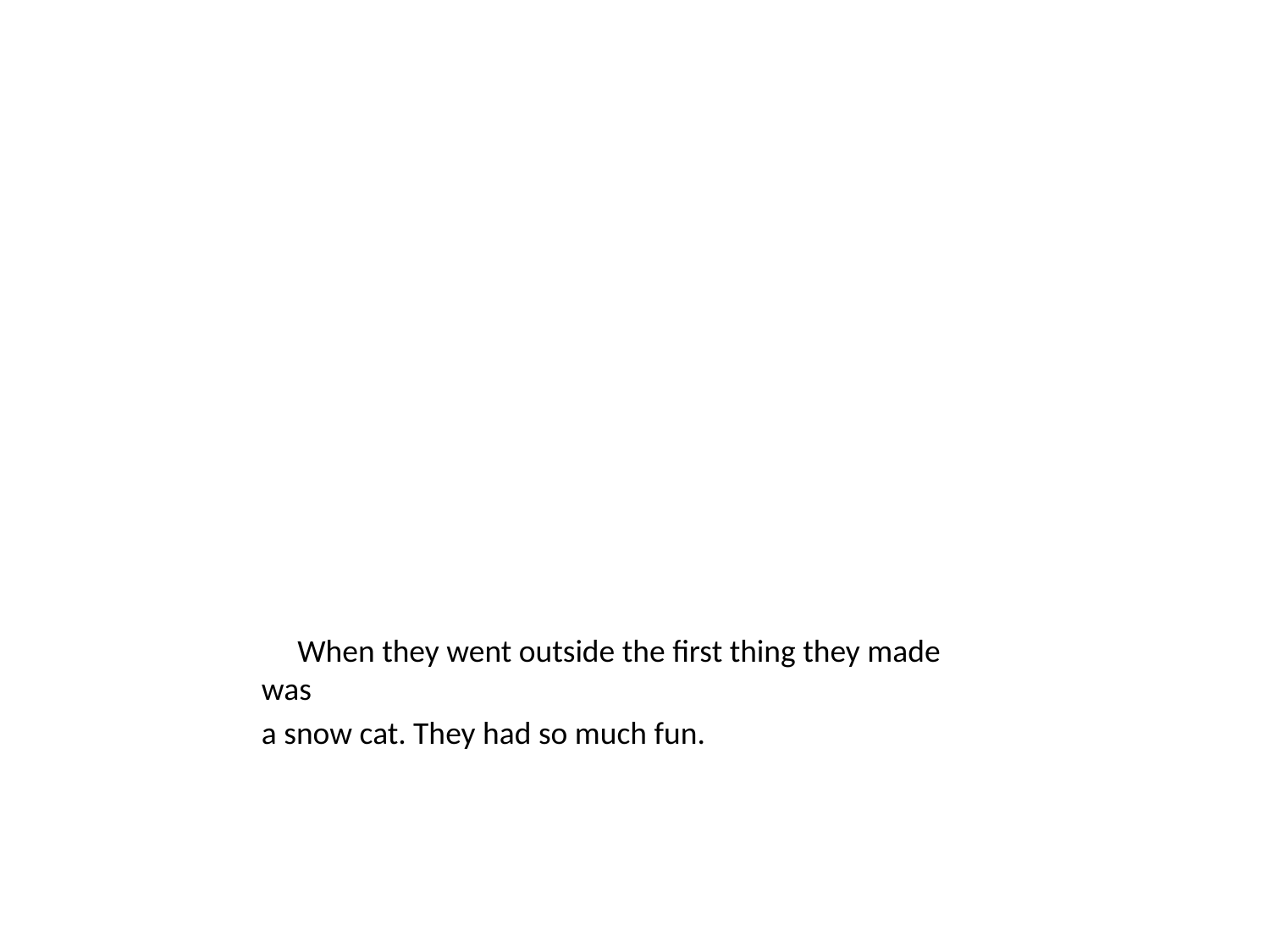

When they went outside the first thing they made was
a snow cat. They had so much fun.
#